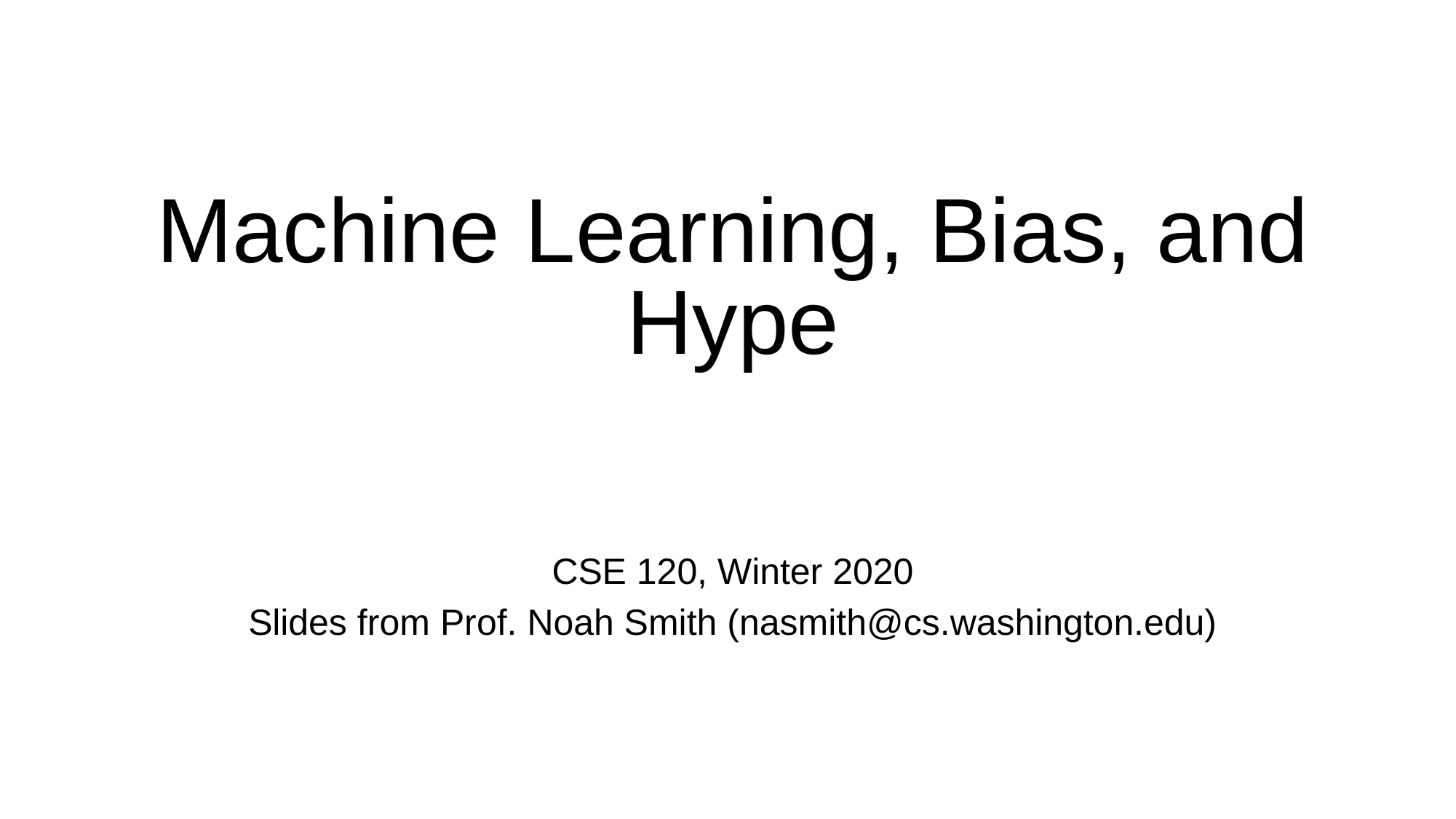

# Machine Learning, Bias, and Hype
CSE 120, Winter 2020
Slides from Prof. Noah Smith (nasmith@cs.washington.edu)